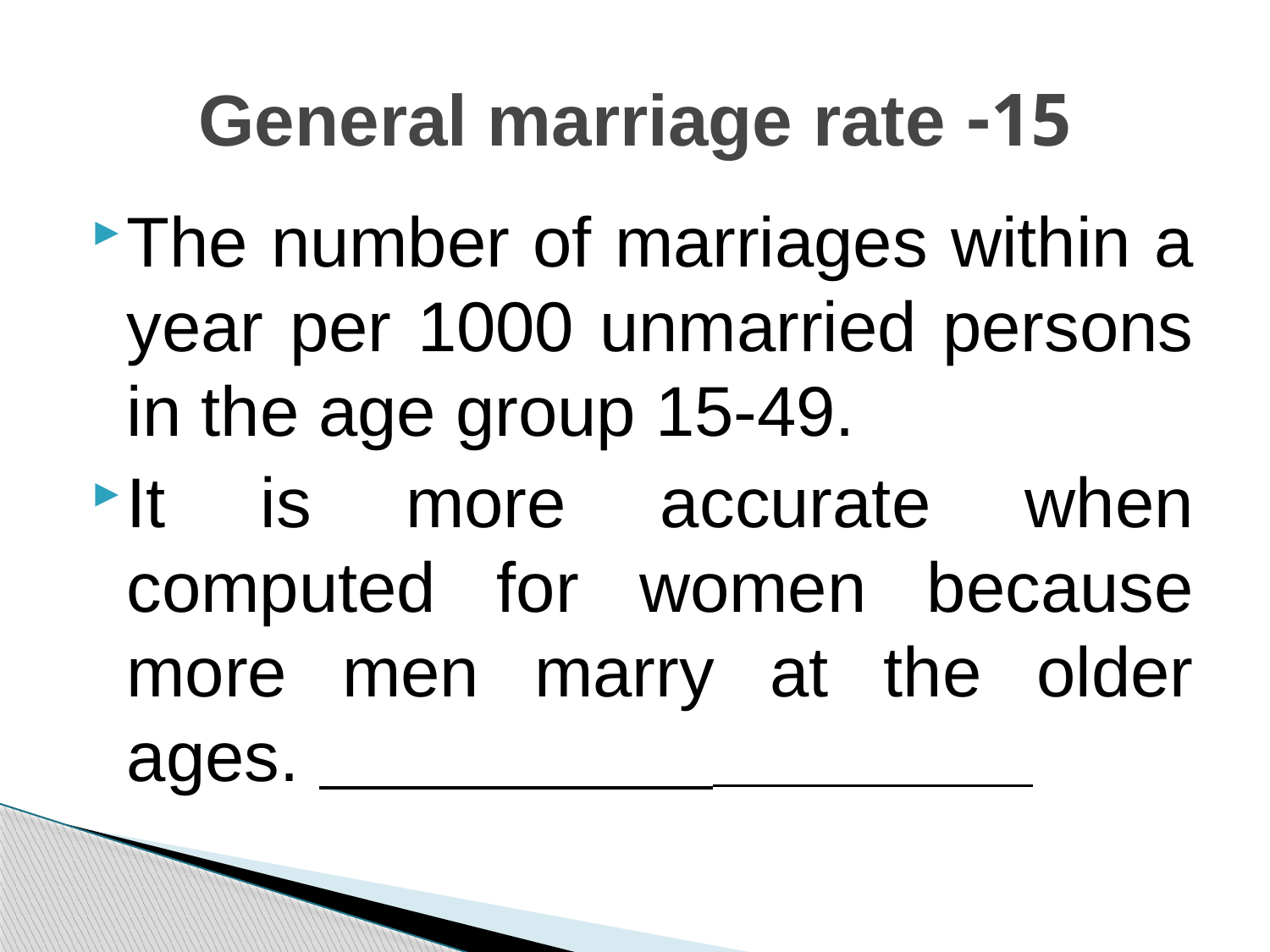

# 15- General marriage rate
The number of marriages within a year per 1000 unmarried persons in the age group 15-49.
It is more accurate when computed for women because more men marry at the older ages.